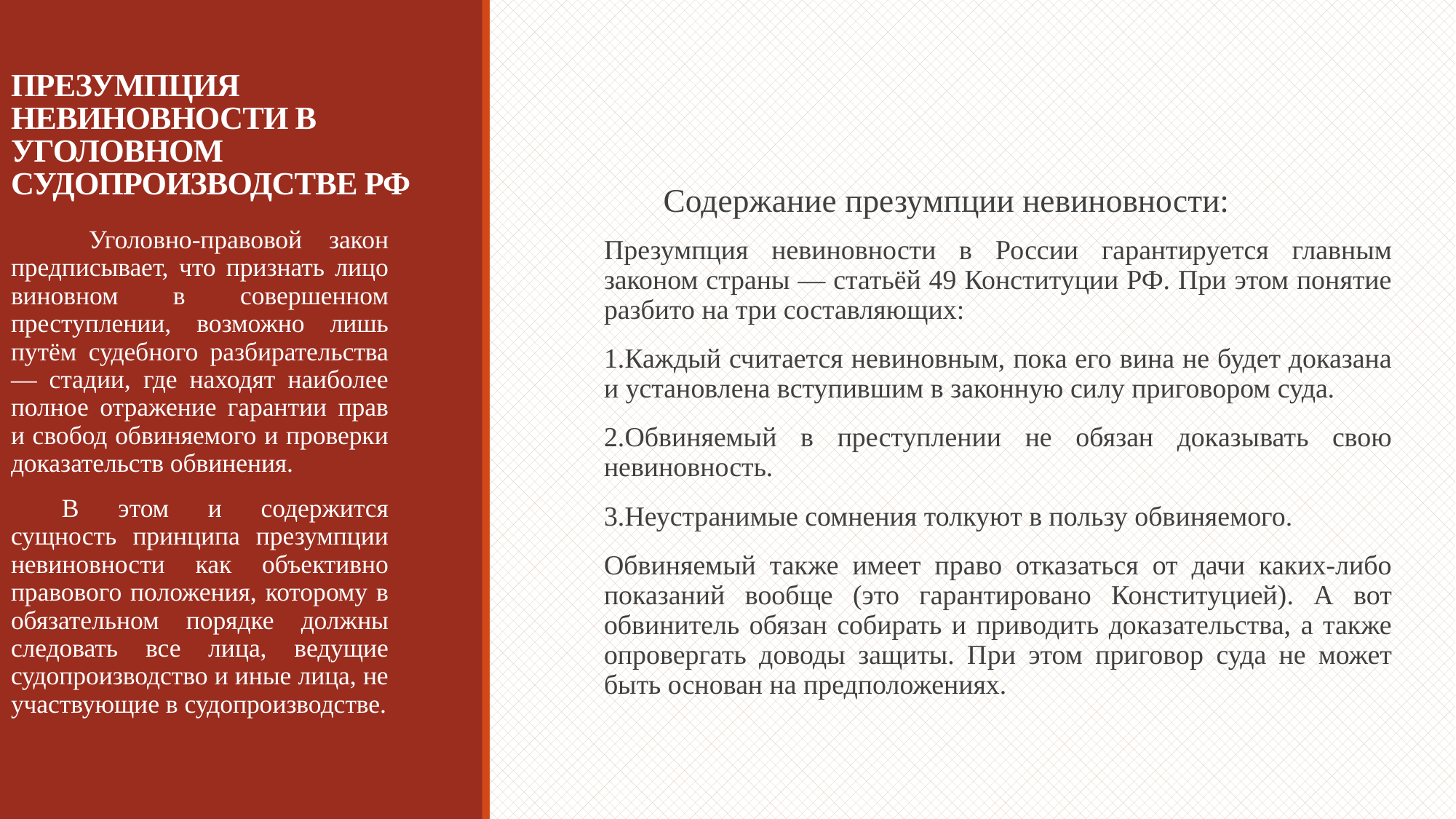

# ПРЕЗУМПЦИЯ НЕВИНОВНОСТИ В УГОЛОВНОМ СУДОПРОИЗВОДСТВЕ РФ
Содержание презумпции невиновности:
Презумпция невиновности в России гарантируется главным законом страны — статьёй 49 Конституции РФ. При этом понятие разбито на три составляющих:
1.Каждый считается невиновным, пока его вина не будет доказана и установлена вступившим в законную силу приговором суда.
2.Обвиняемый в преступлении не обязан доказывать свою невиновность.
3.Неустранимые сомнения толкуют в пользу обвиняемого.
Обвиняемый также имеет право отказаться от дачи каких-либо показаний вообще (это гарантировано Конституцией). А вот обвинитель обязан собирать и приводить доказательства, а также опровергать доводы защиты. При этом приговор суда не может быть основан на предположениях.

 Уголовно-правовой закон предписывает, что признать лицо виновном в совершенном преступлении, возможно лишь путём судебного разбирательства — стадии, где находят наиболее полное отражение гарантии прав и свобод обвиняемого и проверки доказательств обвинения.
В этом и содержится сущность принципа презумпции невиновности как объективно правового положения, которому в обязательном порядке должны следовать все лица, ведущие судопроизводство и иные лица, не участвующие в судопроизводстве.